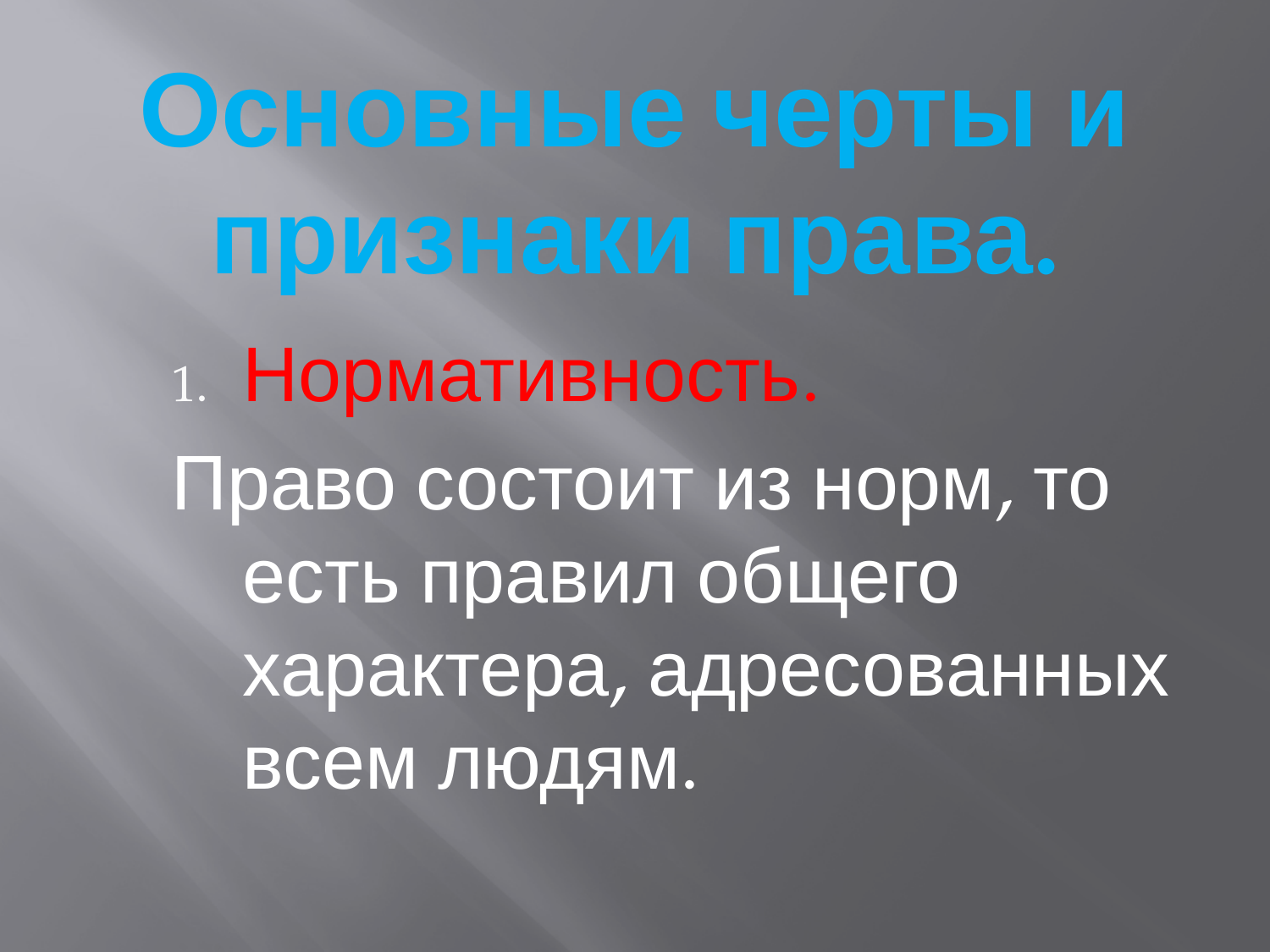

# Основные черты и признаки права.
Нормативность.
Право состоит из норм, то есть правил общего характера, адресованных всем людям.